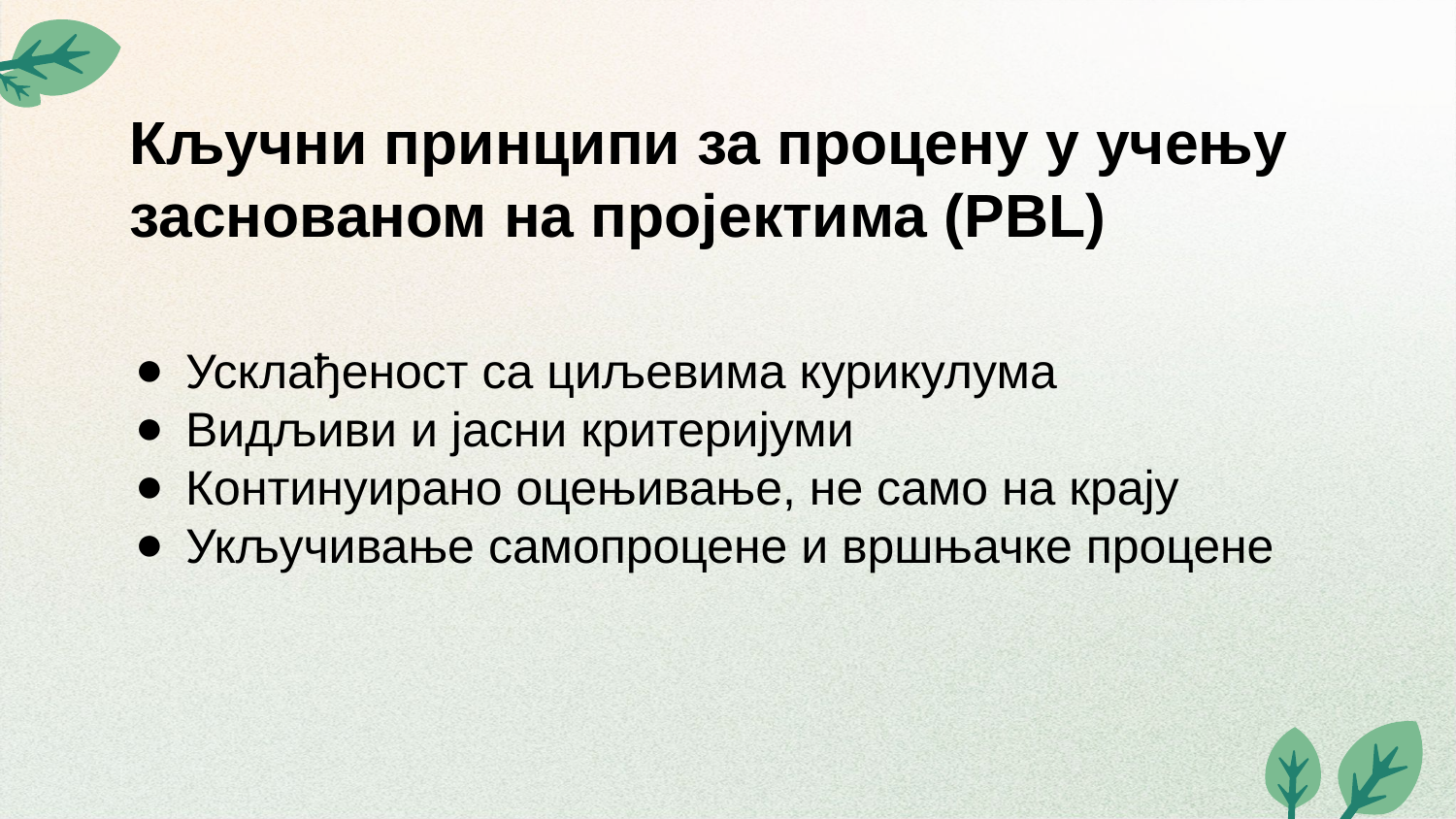

# Кључни принципи за процену у учењу заснованом на пројектима (PBL)
Усклађеност са циљевима курикулума
Видљиви и јасни критеријуми
Континуирано оцењивање, не само на крају
Укључивање самопроцене и вршњачке процене